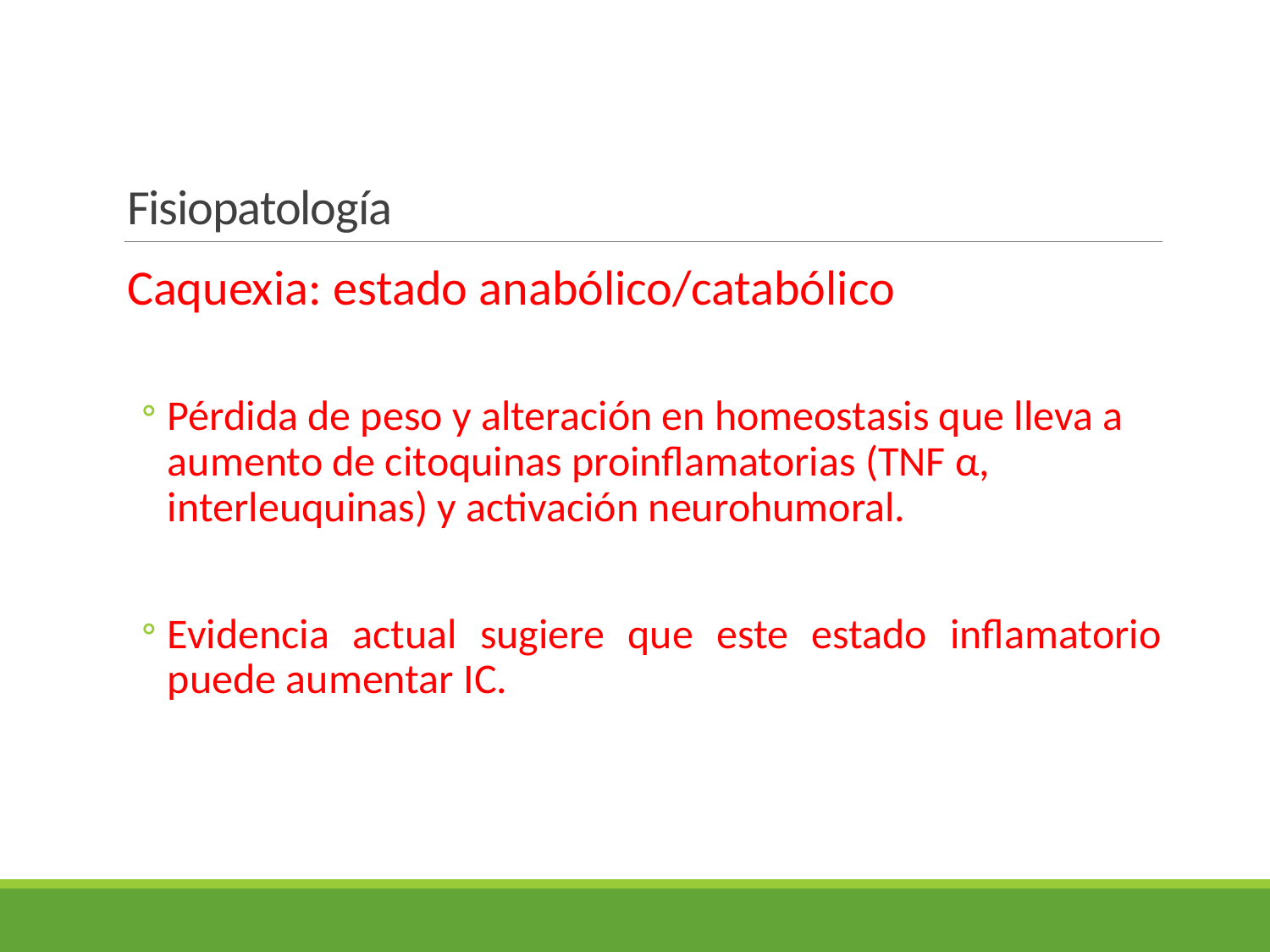

# Fisiopatología
Caquexia: estado anabólico/catabólico

Pérdida de peso y alteración en homeostasis que lleva a aumento de citoquinas proinflamatorias (TNF α, interleuquinas) y activación neurohumoral.

Evidencia actual sugiere que este estado inflamatorio puede aumentar IC.